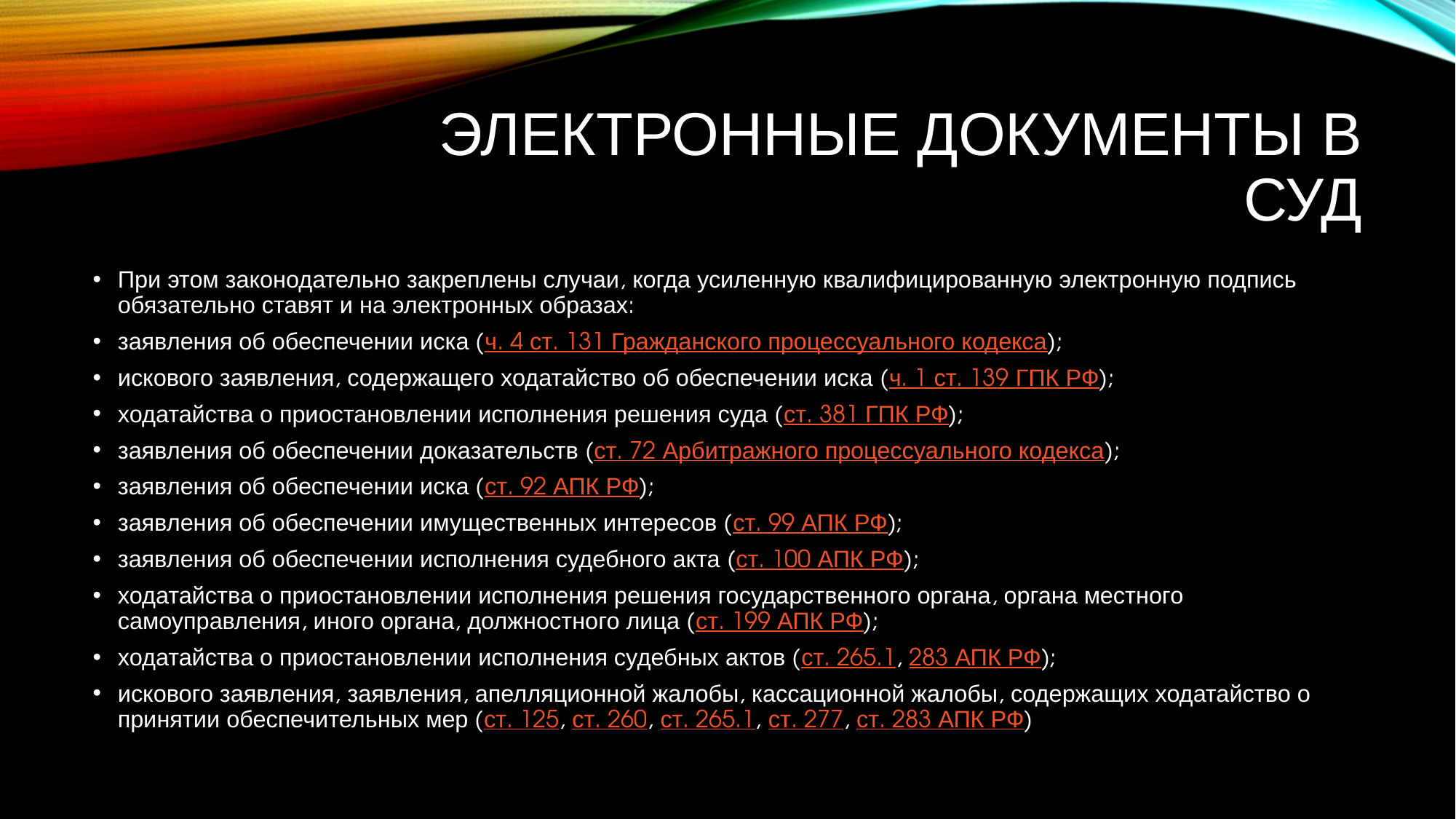

# Электронные документы в суд
При этом законодательно закреплены случаи, когда усиленную квалифицированную электронную подпись обязательно ставят и на электронных образах:
заявления об обеспечении иска (ч. 4 ст. 131 Гражданского процессуального кодекса);
искового заявления, содержащего ходатайство об обеспечении иска (ч. 1 ст. 139 ГПК РФ);
ходатайства о приостановлении исполнения решения суда (ст. 381 ГПК РФ);
заявления об обеспечении доказательств (ст. 72 Арбитражного процессуального кодекса);
заявления об обеспечении иска (ст. 92 АПК РФ);
заявления об обеспечении имущественных интересов (ст. 99 АПК РФ);
заявления об обеспечении исполнения судебного акта (ст. 100 АПК РФ);
ходатайства о приостановлении исполнения решения государственного органа, органа местного самоуправления, иного органа, должностного лица (ст. 199 АПК РФ);
ходатайства о приостановлении исполнения судебных актов (ст. 265.1, 283 АПК РФ);
искового заявления, заявления, апелляционной жалобы, кассационной жалобы, содержащих ходатайство о принятии обеспечительных мер (ст. 125, ст. 260, ст. 265.1, ст. 277, ст. 283 АПК РФ)